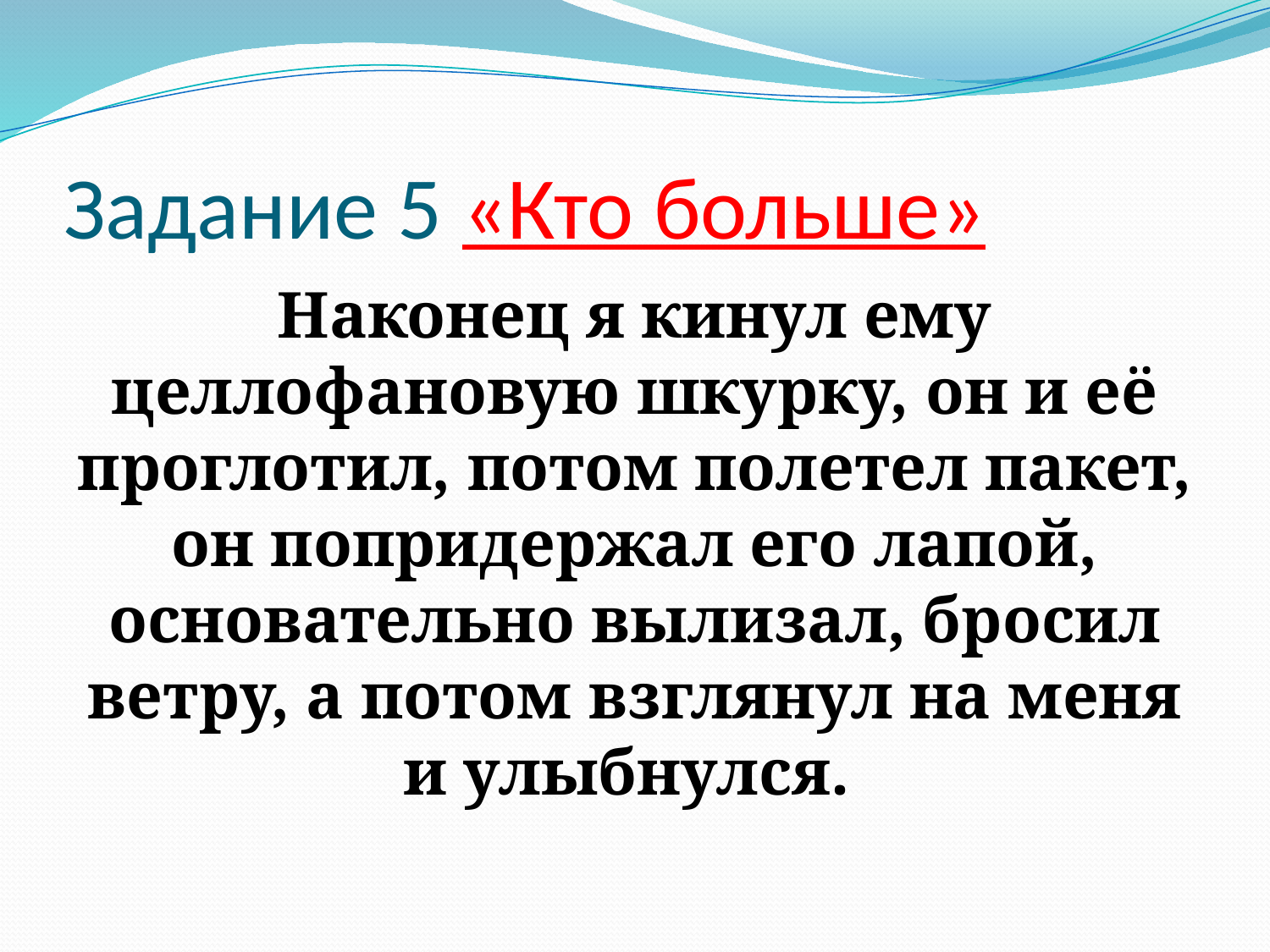

# Задание 5 «Кто больше»
Наконец я кинул ему целлофановую шкурку, он и её проглотил, потом полетел пакет, он попридержал его лапой, основательно вылизал, бросил ветру, а потом взглянул на меня и улыбнулся.